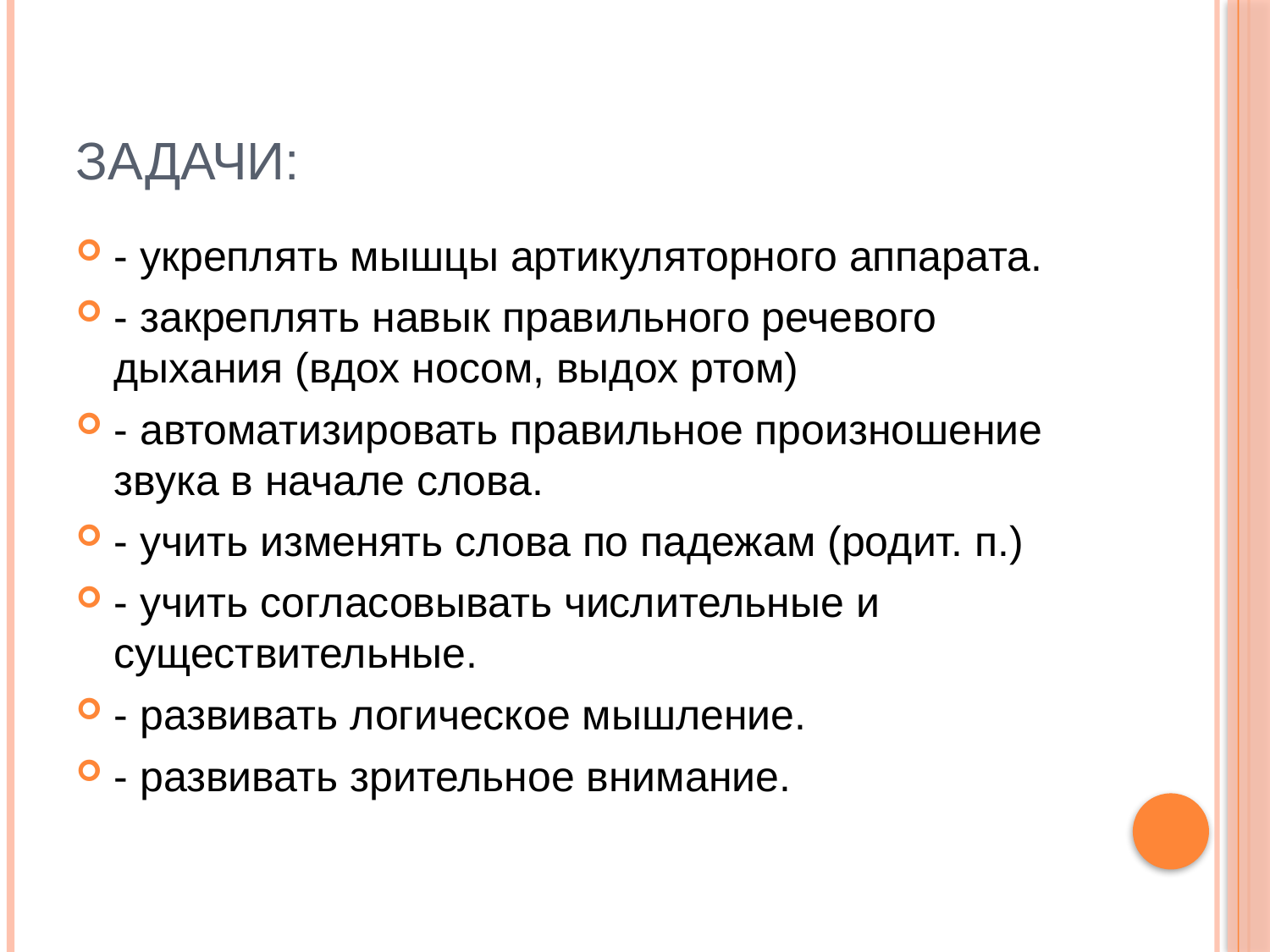

# Задачи:
- укреплять мышцы артикуляторного аппарата.
- закреплять навык правильного речевого дыхания (вдох носом, выдох ртом)
- автоматизировать правильное произношение звука в начале слова.
- учить изменять слова по падежам (родит. п.)
- учить согласовывать числительные и существительные.
- развивать логическое мышление.
- развивать зрительное внимание.